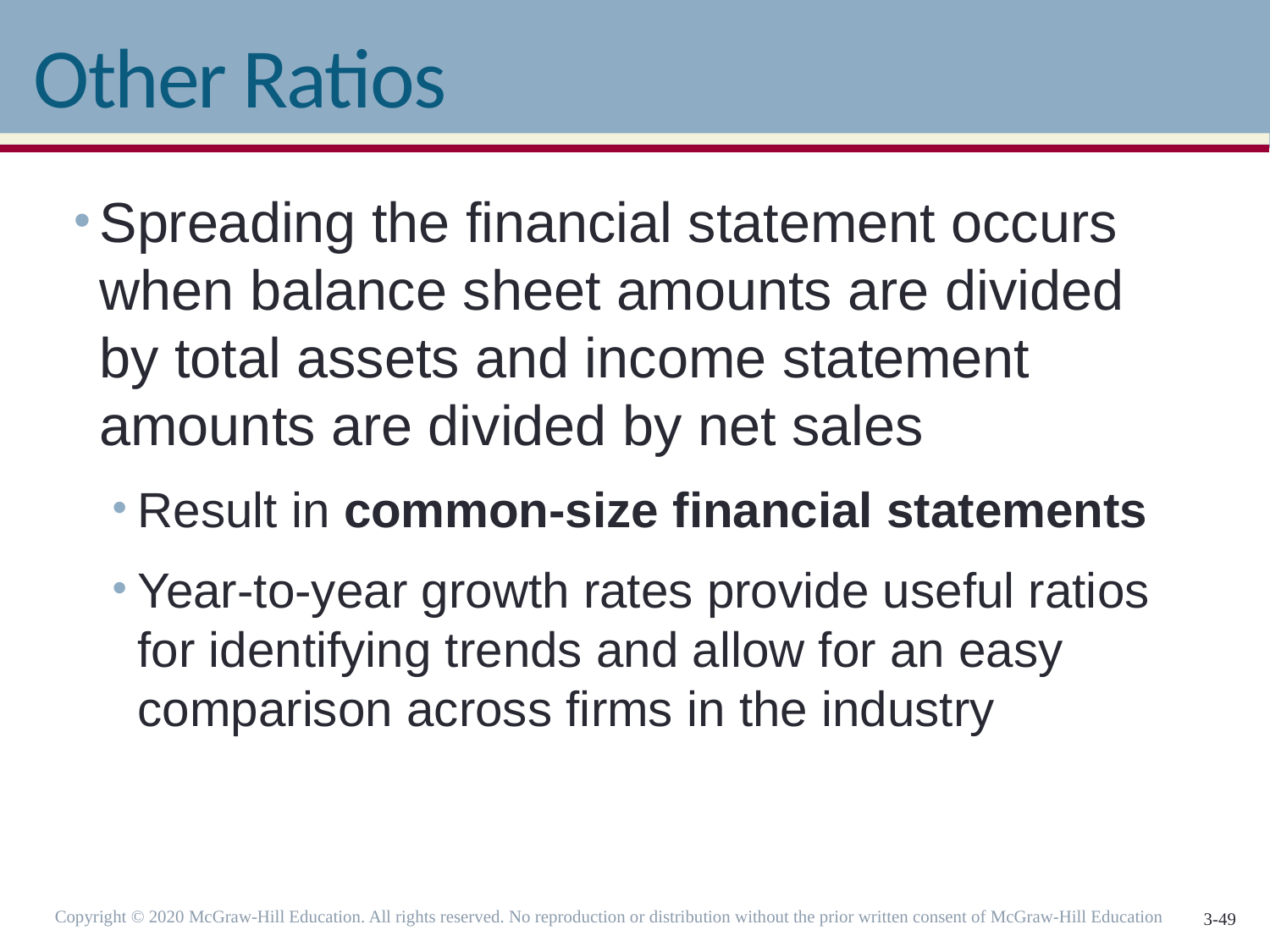

# Other Ratios
Spreading the financial statement occurs when balance sheet amounts are divided by total assets and income statement amounts are divided by net sales
Result in common-size financial statements
Year-to-year growth rates provide useful ratios for identifying trends and allow for an easy comparison across firms in the industry
Copyright © 2020 McGraw-Hill Education. All rights reserved. No reproduction or distribution without the prior written consent of McGraw-Hill Education